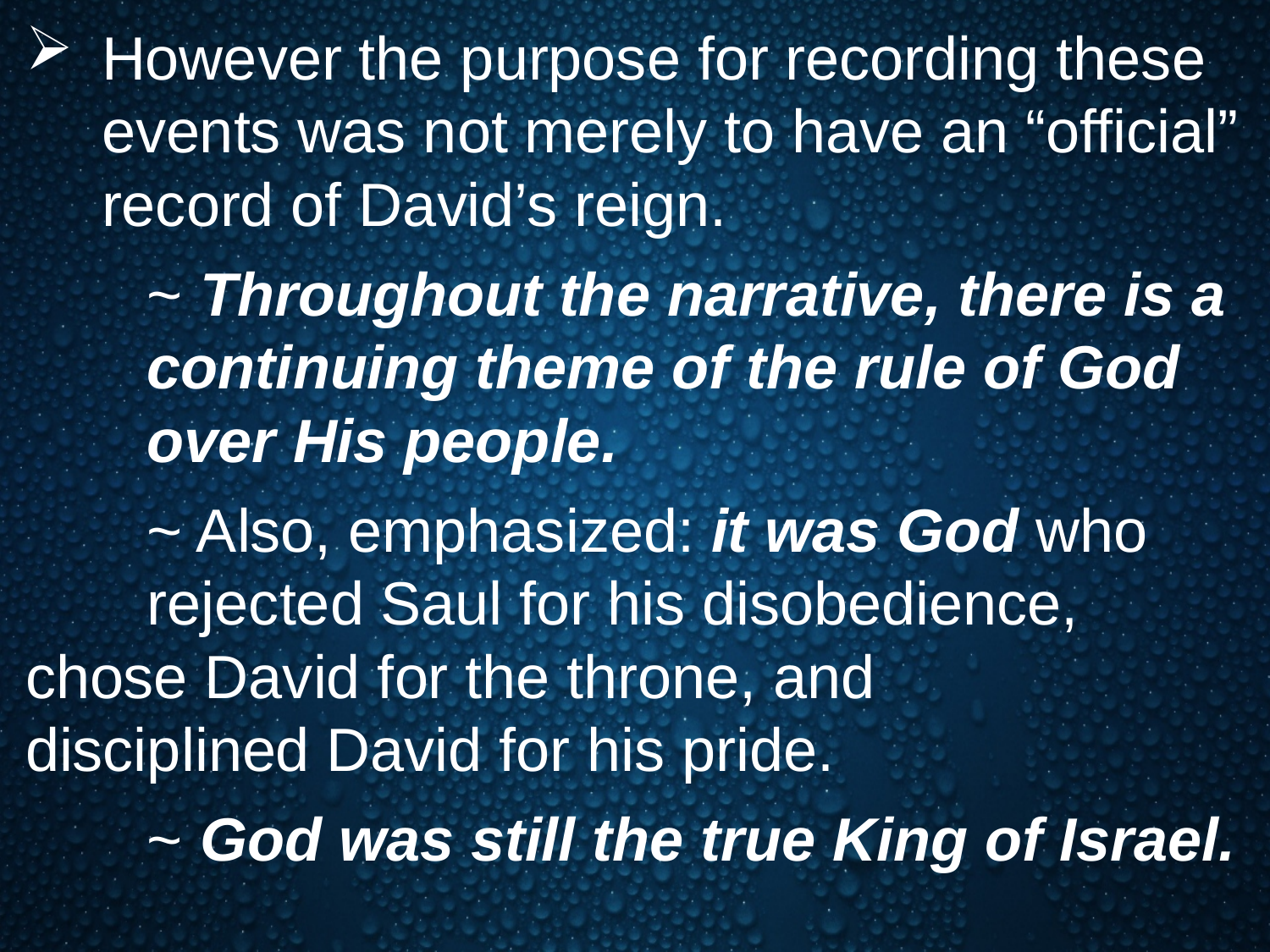

However the purpose for recording these events was not merely to have an “official” record of David’s reign.
	~ Throughout the narrative, there is a 		continuing theme of the rule of God 		over His people.
	~ Also, emphasized: it was God who 		rejected Saul for his disobedience, 			chose David for the throne, and 			disciplined David for his pride.
	~ God was still the true King of Israel.